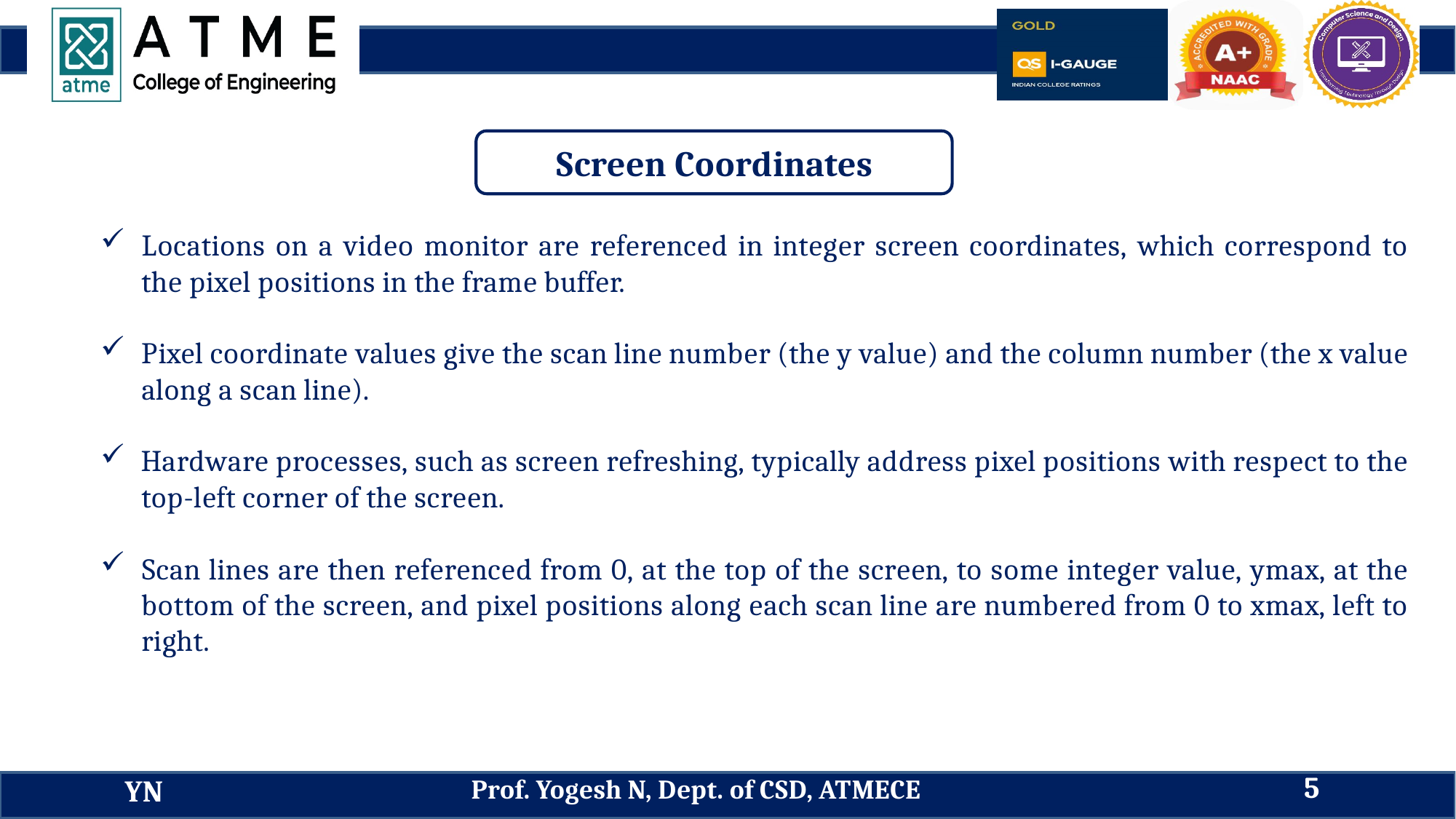

Screen Coordinates
Locations on a video monitor are referenced in integer screen coordinates, which correspond to the pixel positions in the frame buffer.

Pixel coordinate values give the scan line number (the y value) and the column number (the x value along a scan line).

Hardware processes, such as screen refreshing, typically address pixel positions with respect to the top-left corner of the screen.

Scan lines are then referenced from 0, at the top of the screen, to some integer value, ymax, at the bottom of the screen, and pixel positions along each scan line are numbered from 0 to xmax, left to right.
5
Prof. Yogesh N, Dept. of CSD, ATMECE
YN